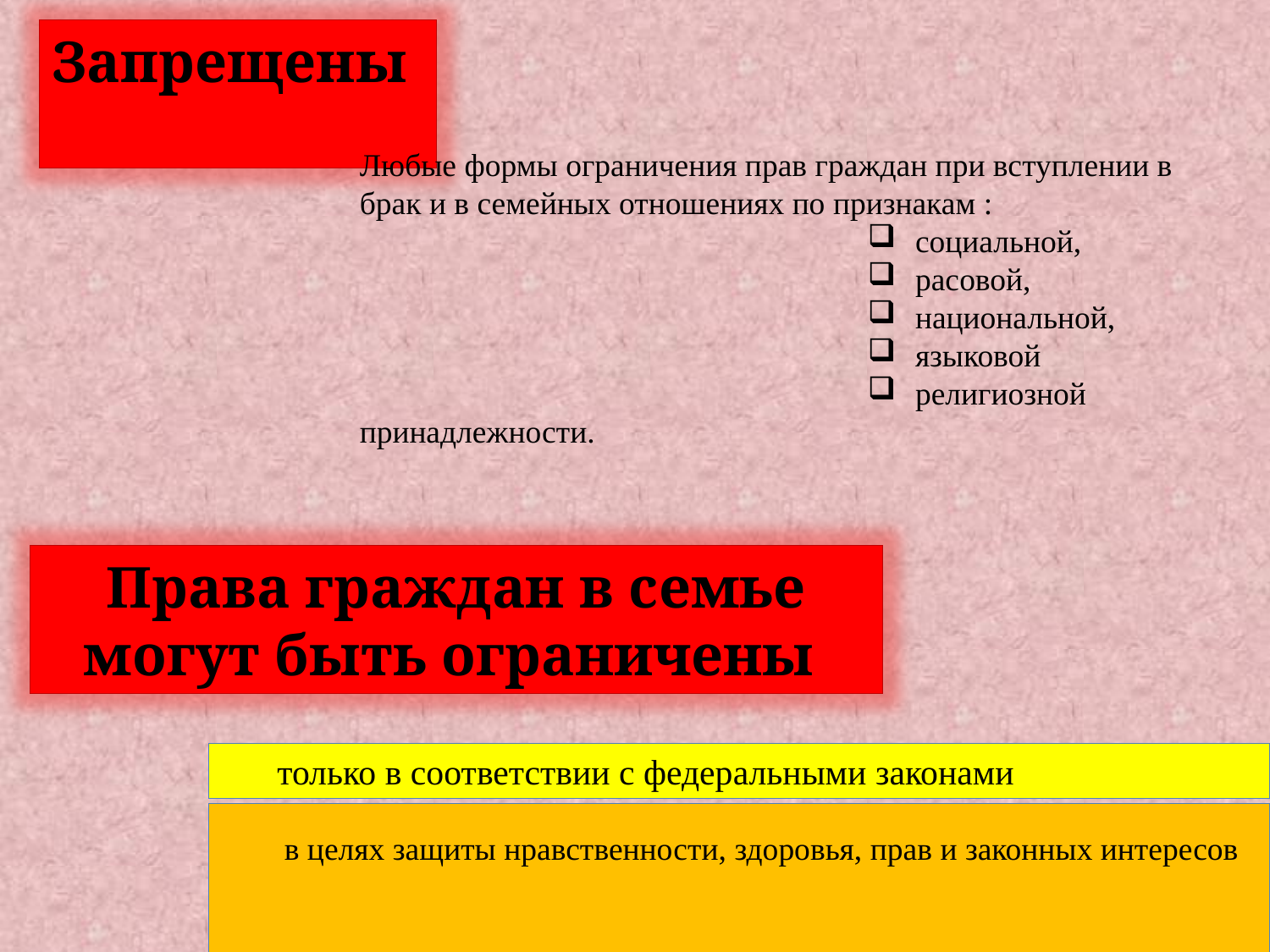

Запрещены:
Любые формы ограничения прав граждан при вступлении в брак и в семейных отношениях по признакам :
социальной,
расовой,
национальной,
языковой
религиозной
принадлежности.
Права граждан в семье могут быть ограничены
       только в соответствии с федеральными законами
в целях защиты нравственности, здоровья, прав и законных интересов
других членов семьи и иных граждан.